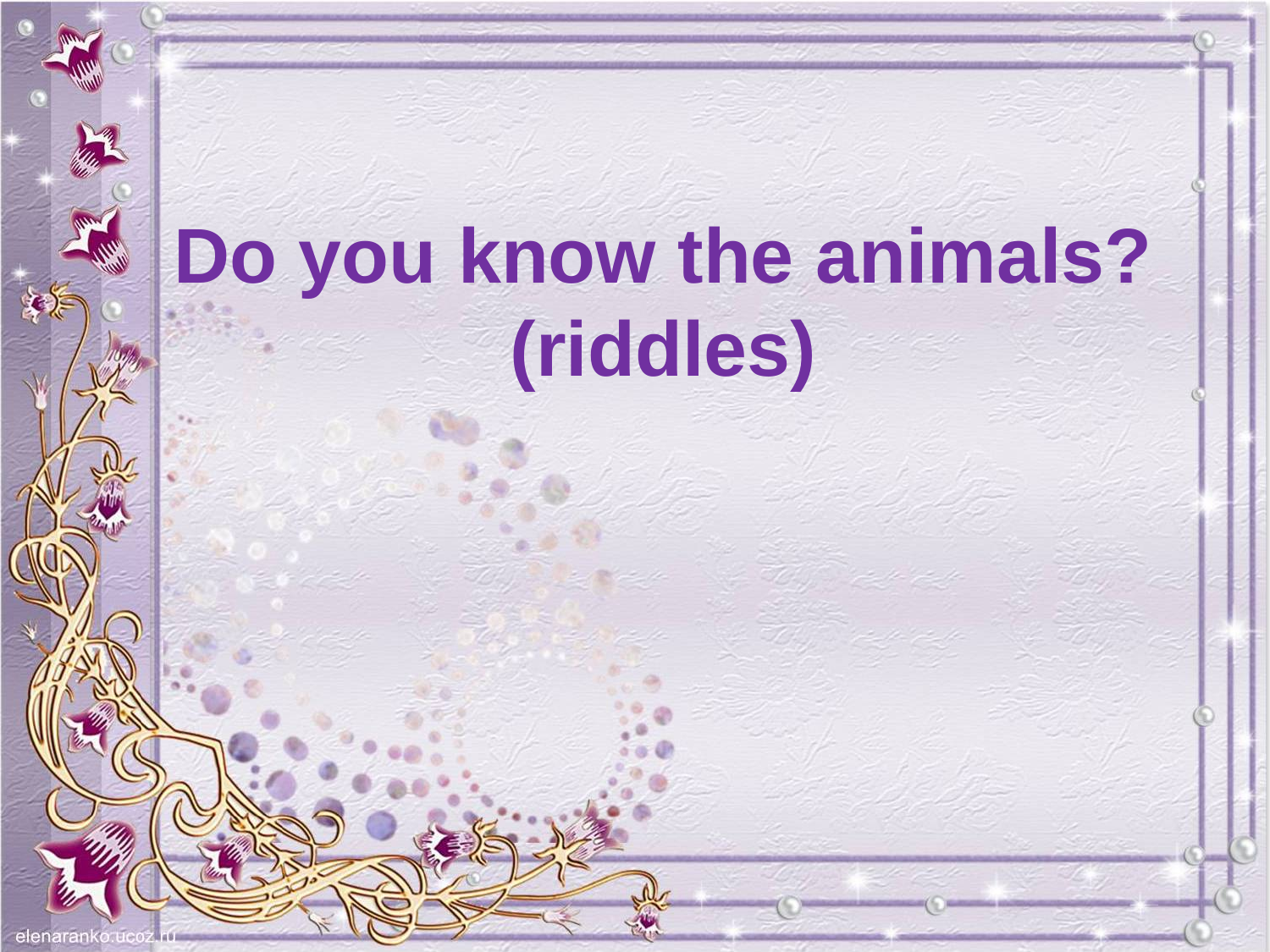

# Do you know the animals? (riddles)